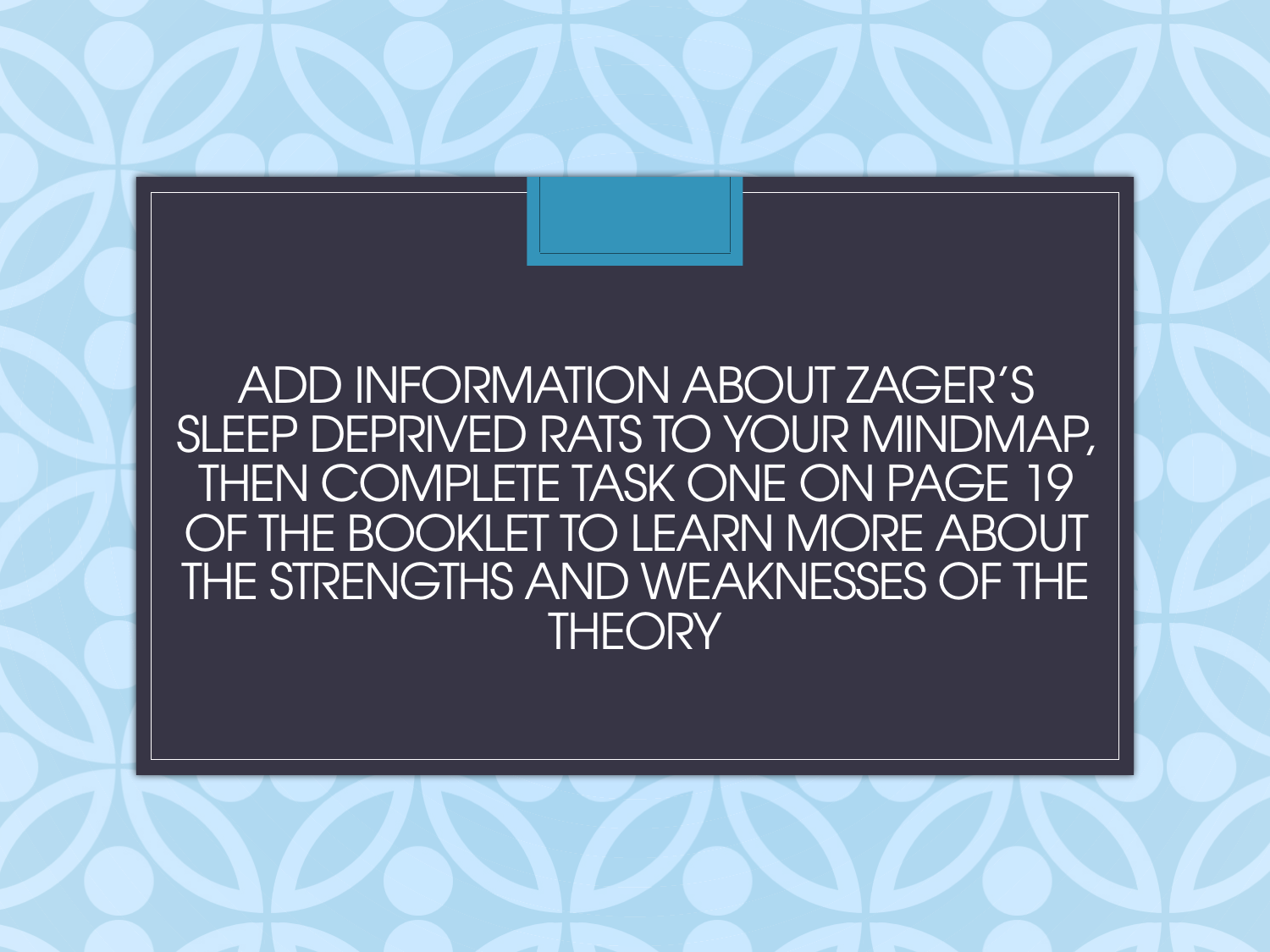

# Add information about Zager’s sleep deprived rats to your mindmap, then complete task one on page 19 of the booklet to learn more about the strengths and weaknesses of the theory